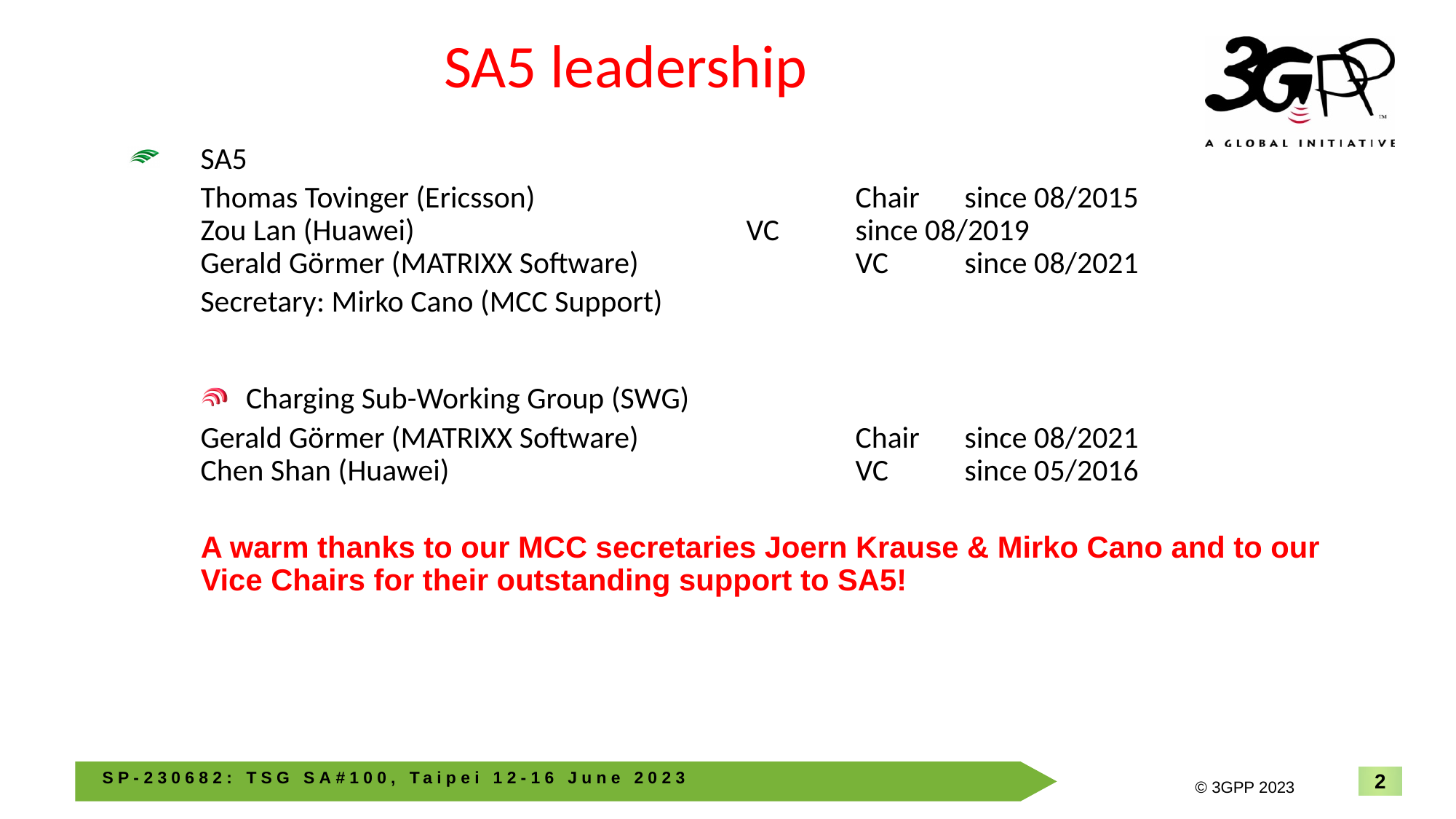

# SA5 leadership
SA5
	Thomas Tovinger (Ericsson) 			Chair 	since 08/2015
Zou Lan (Huawei)	 			VC 	since 08/2019
Gerald Görmer (MATRIXX Software) 		VC 	since 08/2021
	Secretary: Mirko Cano (MCC Support)

Charging Sub-Working Group (SWG)
	Gerald Görmer (MATRIXX Software) 		Chair 	since 08/2021
Chen Shan (Huawei)				VC	since 05/2016

A warm thanks to our MCC secretaries Joern Krause & Mirko Cano and to our Vice Chairs for their outstanding support to SA5!